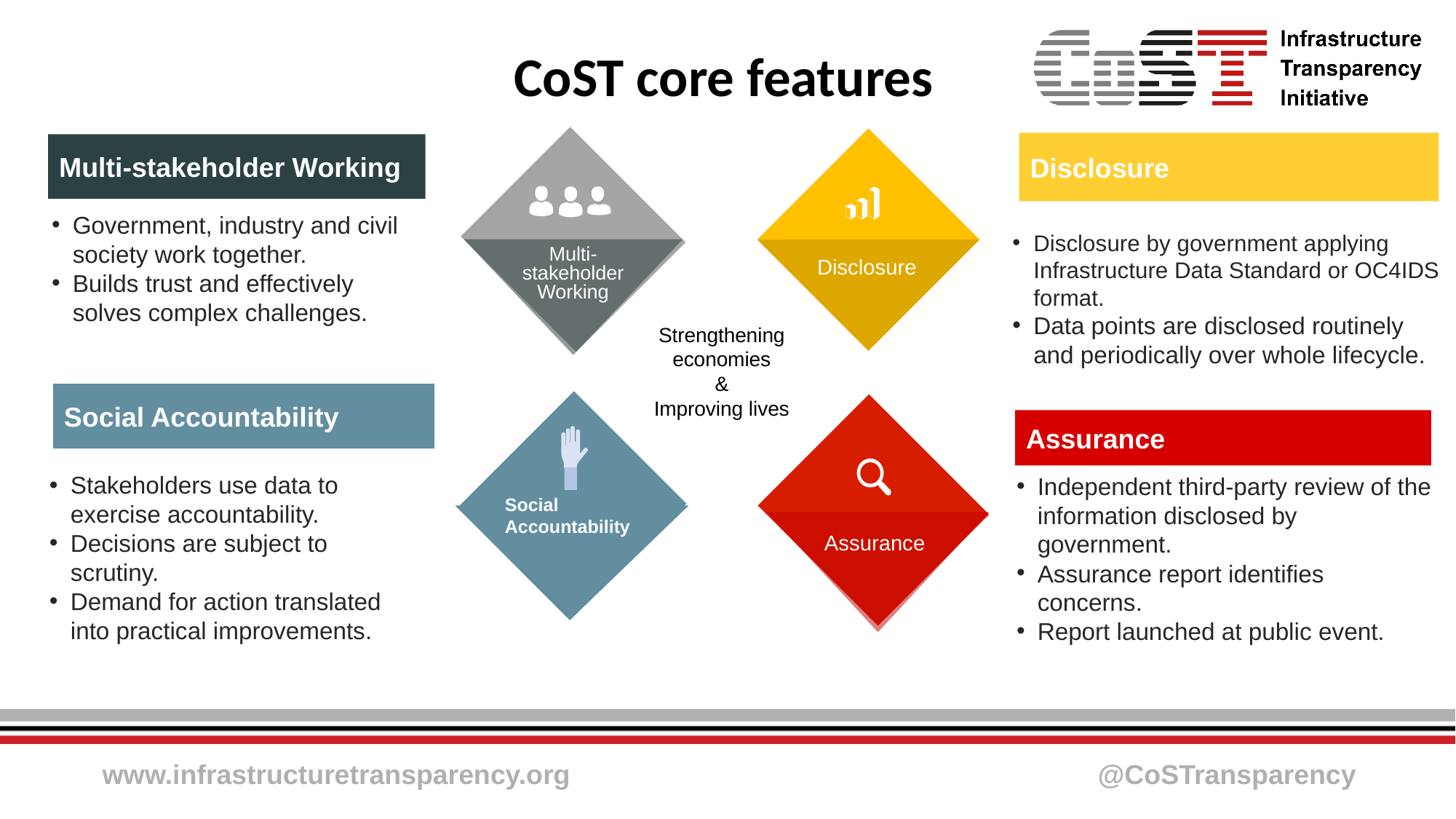

CoST core features
Disclosure
Disclosure by government applying Infrastructure Data Standard or OC4IDS format.
Data points are disclosed routinely and periodically over whole lifecycle.
Multi-stakeholder Working
Government, industry and civil society work together.
Builds trust and effectively solves complex challenges.

Multi-stakeholder Working

Disclosure

Strengthening economies
&
Improving lives
Social Accountability
Stakeholders use data to exercise accountability.
Decisions are subject to scrutiny.
Demand for action translated into practical improvements.

Assurance
Independent third-party review of the information disclosed by government.
Assurance report identifies concerns.
Report launched at public event.

Assurance

Social Accountability